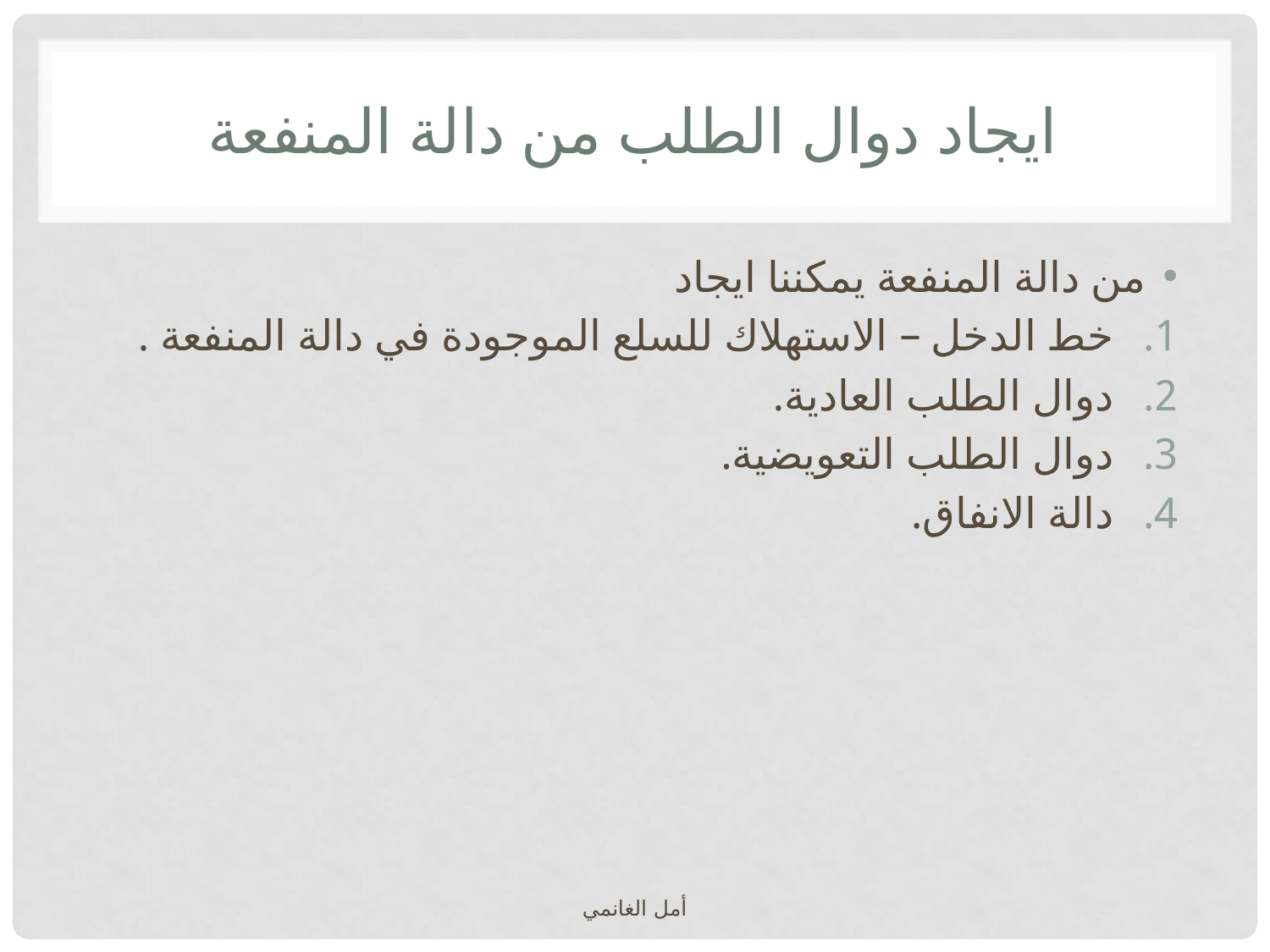

# ايجاد دوال الطلب من دالة المنفعة
من دالة المنفعة يمكننا ايجاد
خط الدخل – الاستهلاك للسلع الموجودة في دالة المنفعة .
دوال الطلب العادية.
دوال الطلب التعويضية.
دالة الانفاق.
أمل الغانمي